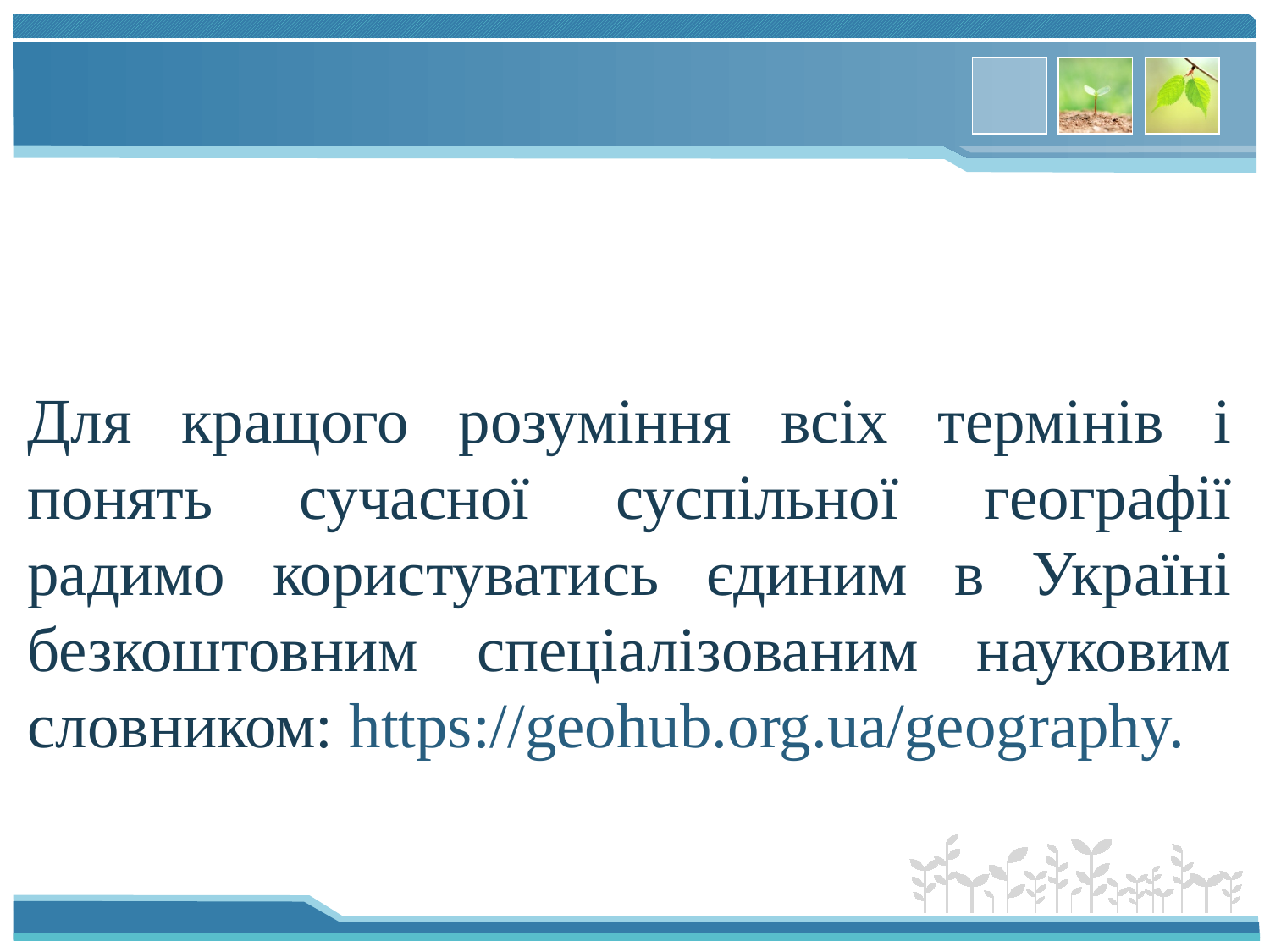

#
Для кращого розуміння всіх термінів і понять сучасної суспільної географії радимо користуватись єдиним в Україні безкоштовним спеціалізованим науковим словником: https://geohub.org.ua/geography.